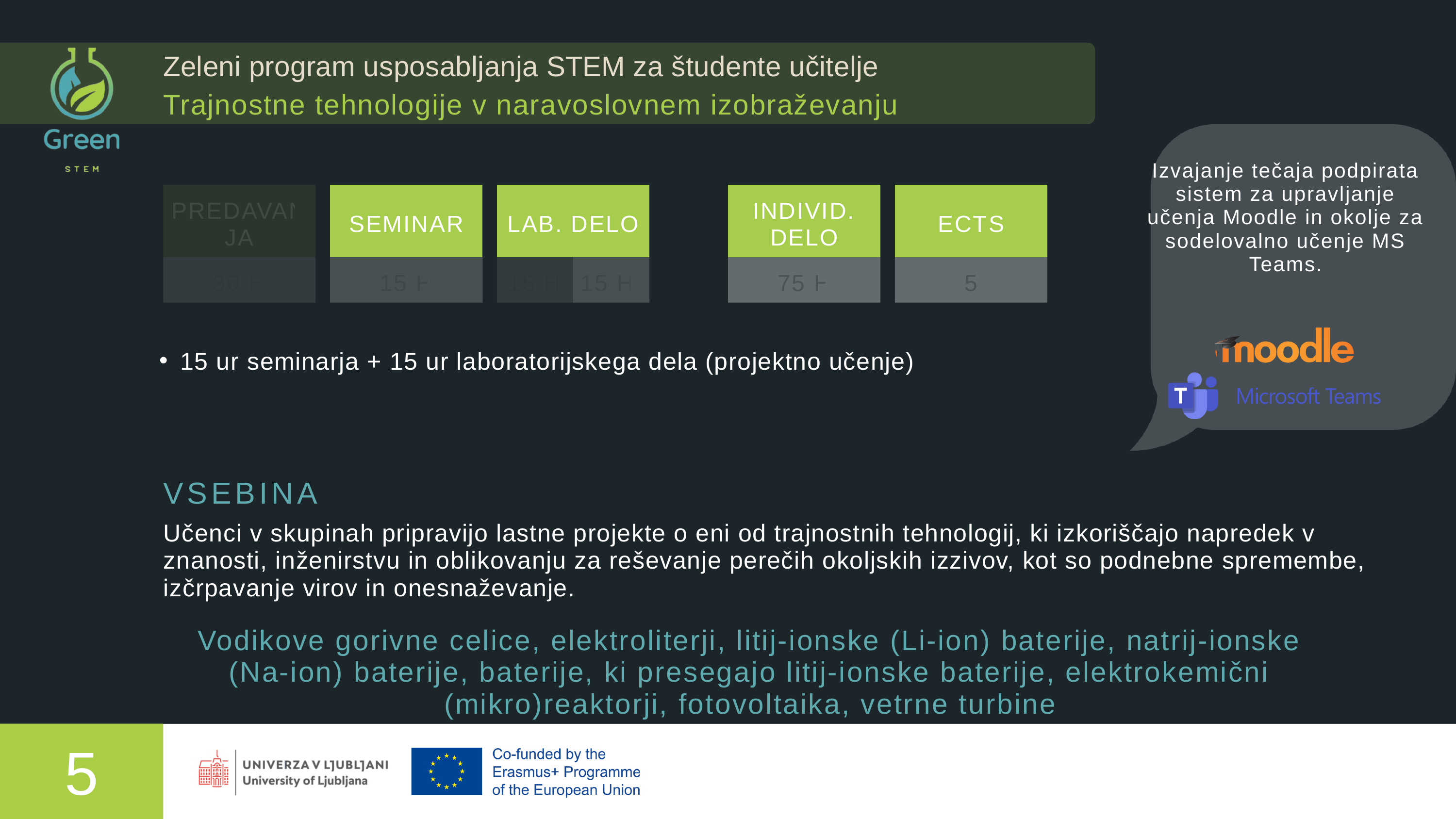

Zeleni program usposabljanja STEM za študente učitelje
Trajnostne tehnologije v naravoslovnem izobraževanju

Izvajanje tečaja podpirata sistem za upravljanje učenja Moodle in okolje za sodelovalno učenje MS Teams.

PREDAVANJA

SEMINAR

LAB. DELO

INDIVID. DELO

ECTS

30 H

15 H

15 H

15 H

75 H

5

15 ur seminarja + 15 ur laboratorijskega dela (projektno učenje)
VSEBINA
Učenci v skupinah pripravijo lastne projekte o eni od trajnostnih tehnologij, ki izkoriščajo napredek v znanosti, inženirstvu in oblikovanju za reševanje perečih okoljskih izzivov, kot so podnebne spremembe, izčrpavanje virov in onesnaževanje.
Vodikove gorivne celice, elektroliterji, litij-ionske (Li-ion) baterije, natrij-ionske (Na-ion) baterije, baterije, ki presegajo litij-ionske baterije, elektrokemični (mikro)reaktorji, fotovoltaika, vetrne turbine

5

Predstavlja Rachelle Beaudry